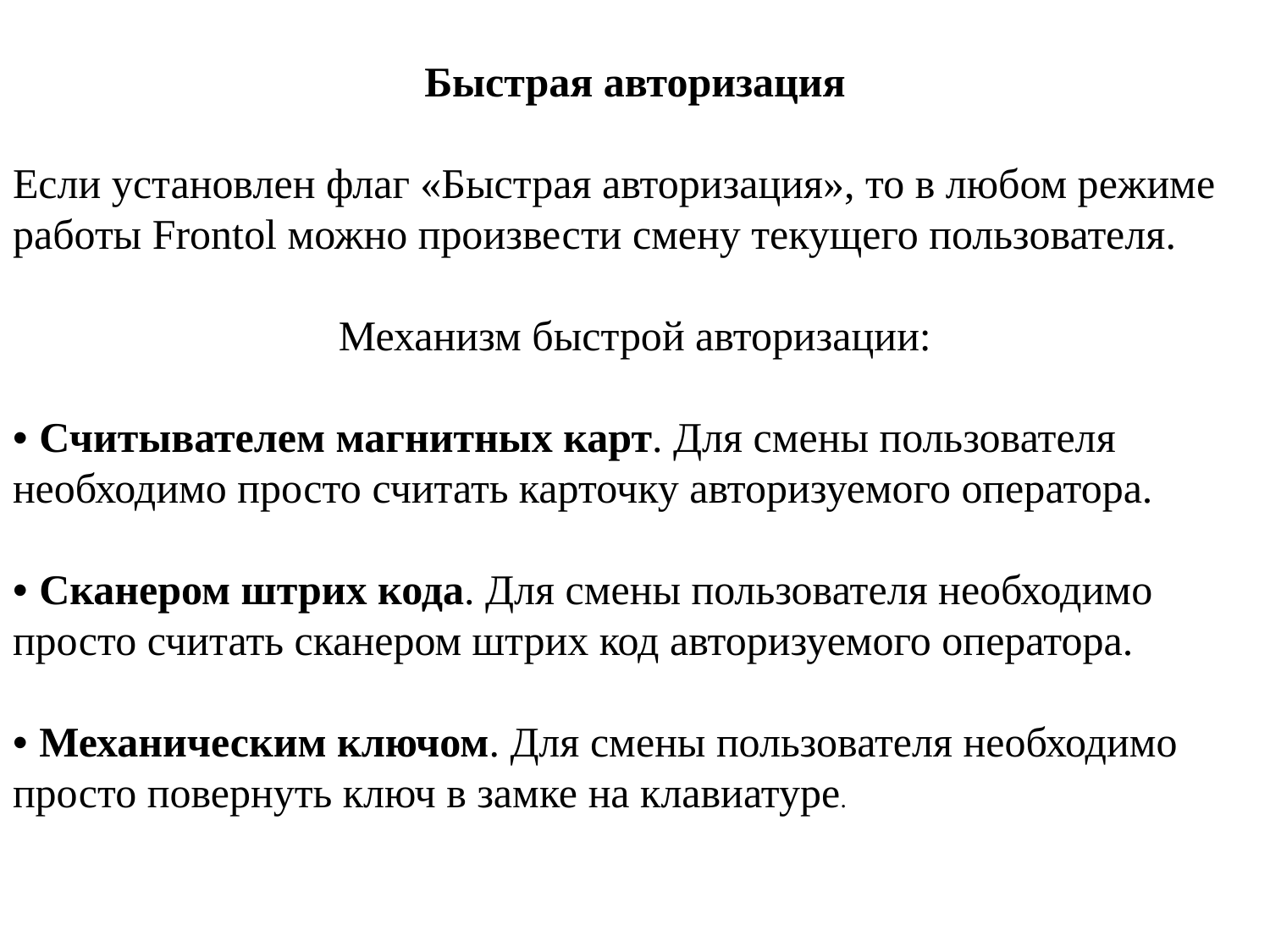

Быстрая авторизация

Если установлен флаг «Быстрая авторизация», то в любом режиме работы Frontol можно произвести смену текущего пользователя.

Механизм быстрой авторизации:

• Считывателем магнитных карт. Для смены пользователя необходимо просто считать карточку авторизуемого оператора.

• Сканером штрих кода. Для смены пользователя необходимо просто считать сканером штрих код авторизуемого оператора.

• Механическим ключом. Для смены пользователя необходимо просто повернуть ключ в замке на клавиатуре.